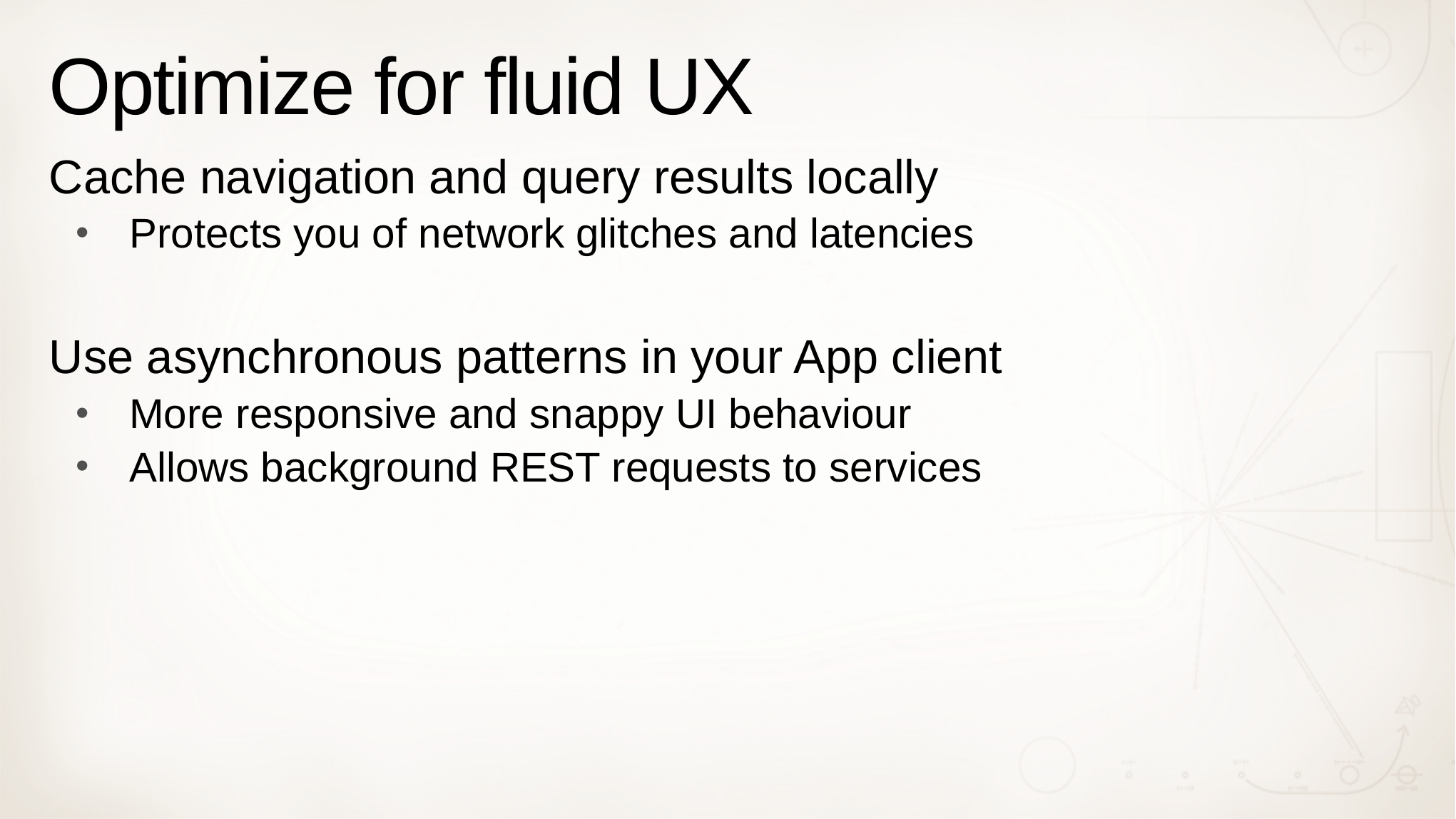

# Optimize for fluid UX
Cache navigation and query results locally
Protects you of network glitches and latencies

Use asynchronous patterns in your App client
More responsive and snappy UI behaviour
Allows background REST requests to services